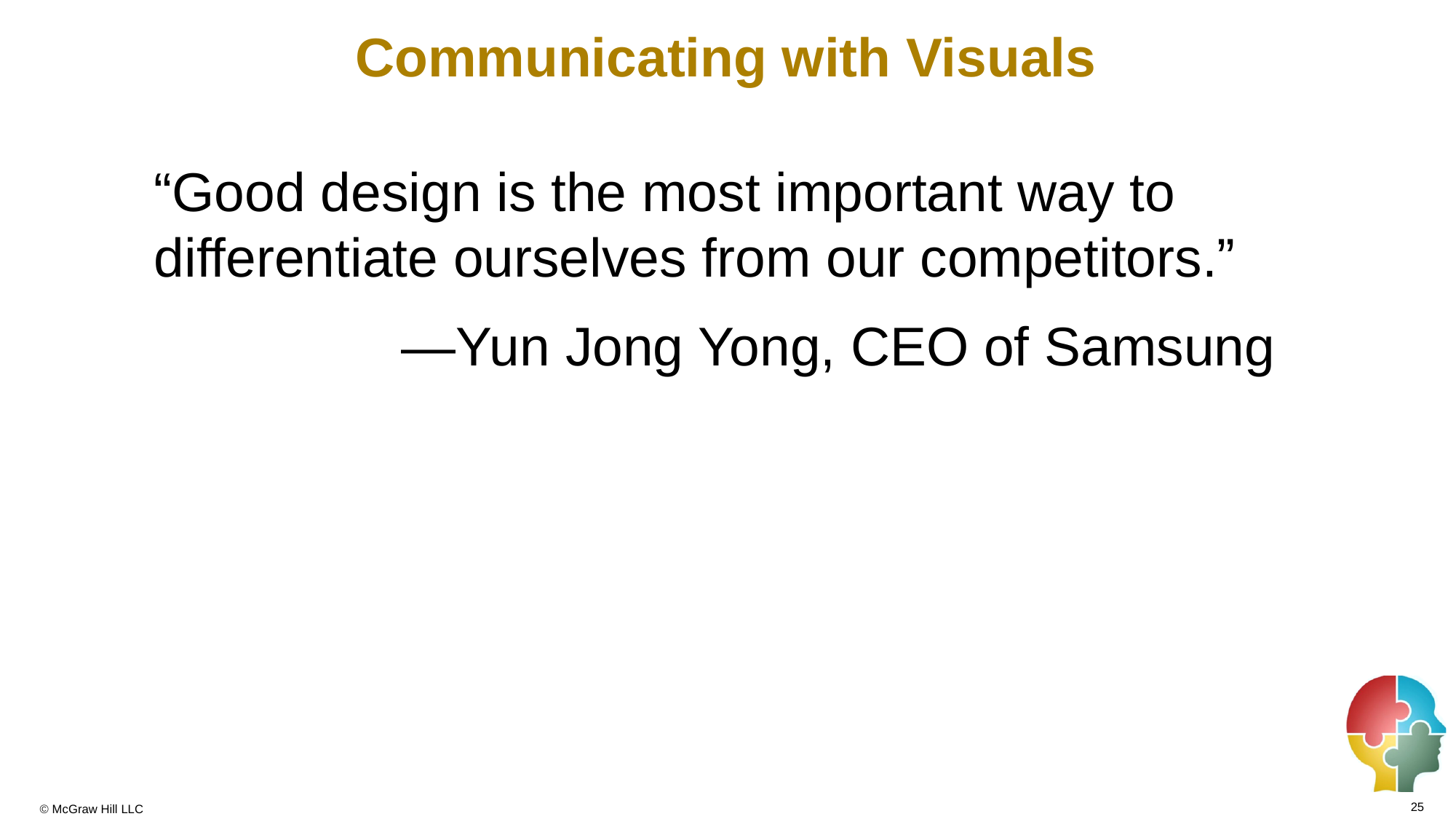

# Communicating with Visuals
“Good design is the most important way to differentiate ourselves from our competitors.”
—Yun Jong Yong, CEO of Samsung
25